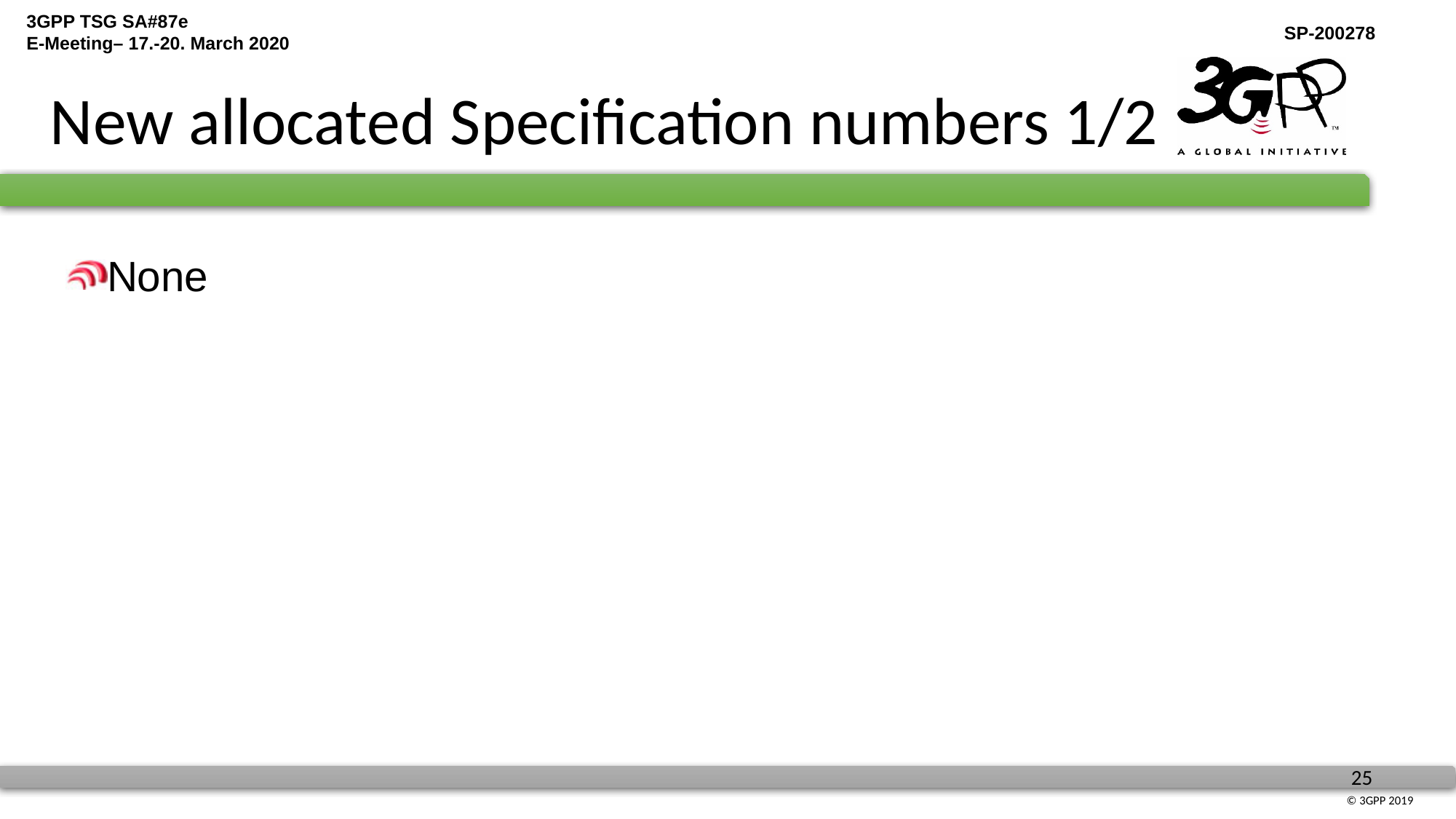

# New allocated Specification numbers 1/2
None